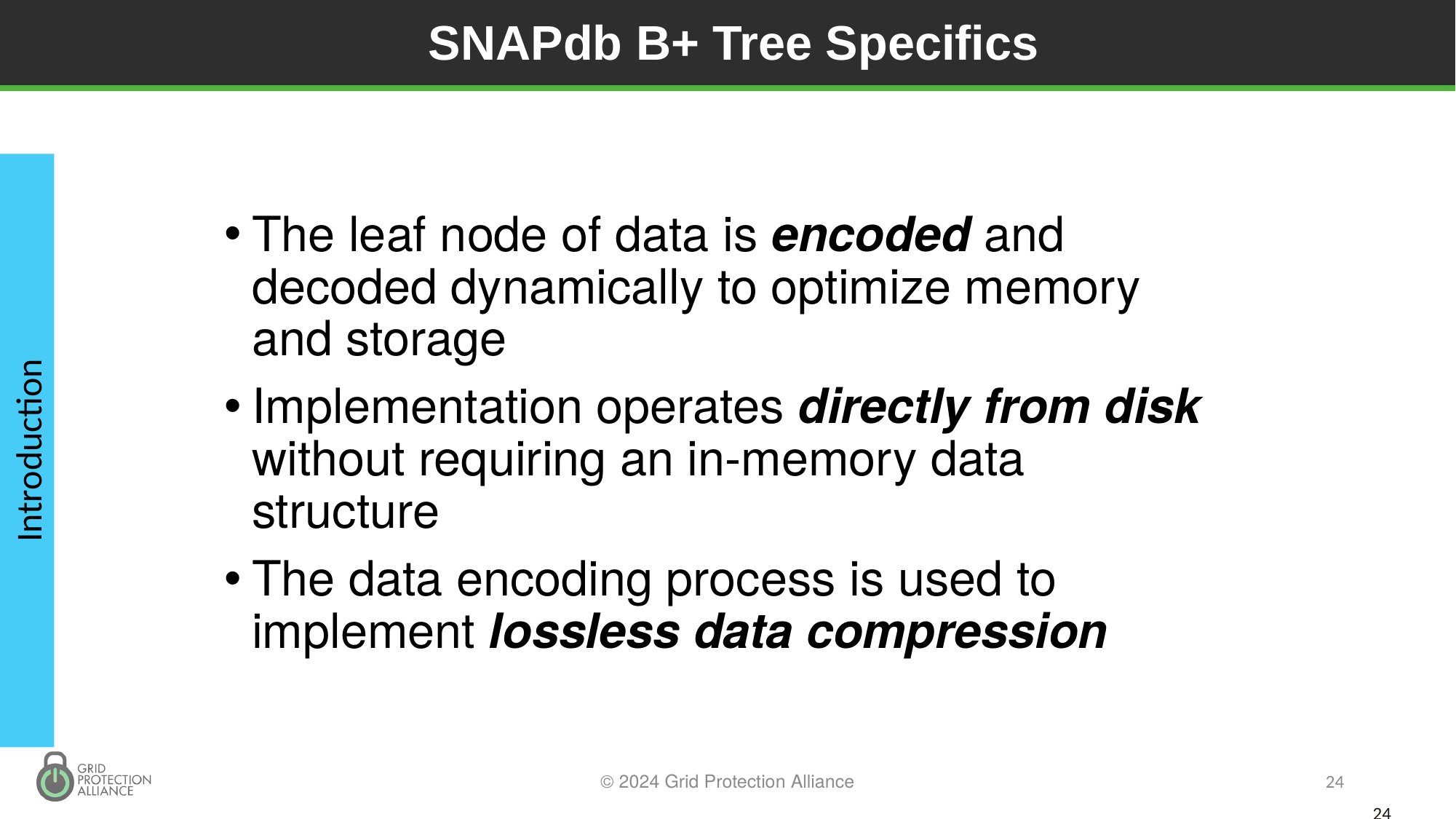

# SNAPdb B+ Tree Specifics
The leaf node of data is encoded and decoded dynamically to optimize memory and storage
Implementation operates directly from disk without requiring an in-memory data structure
The data encoding process is used to implement lossless data compression
Introduction
© 2024 Grid Protection Alliance
24